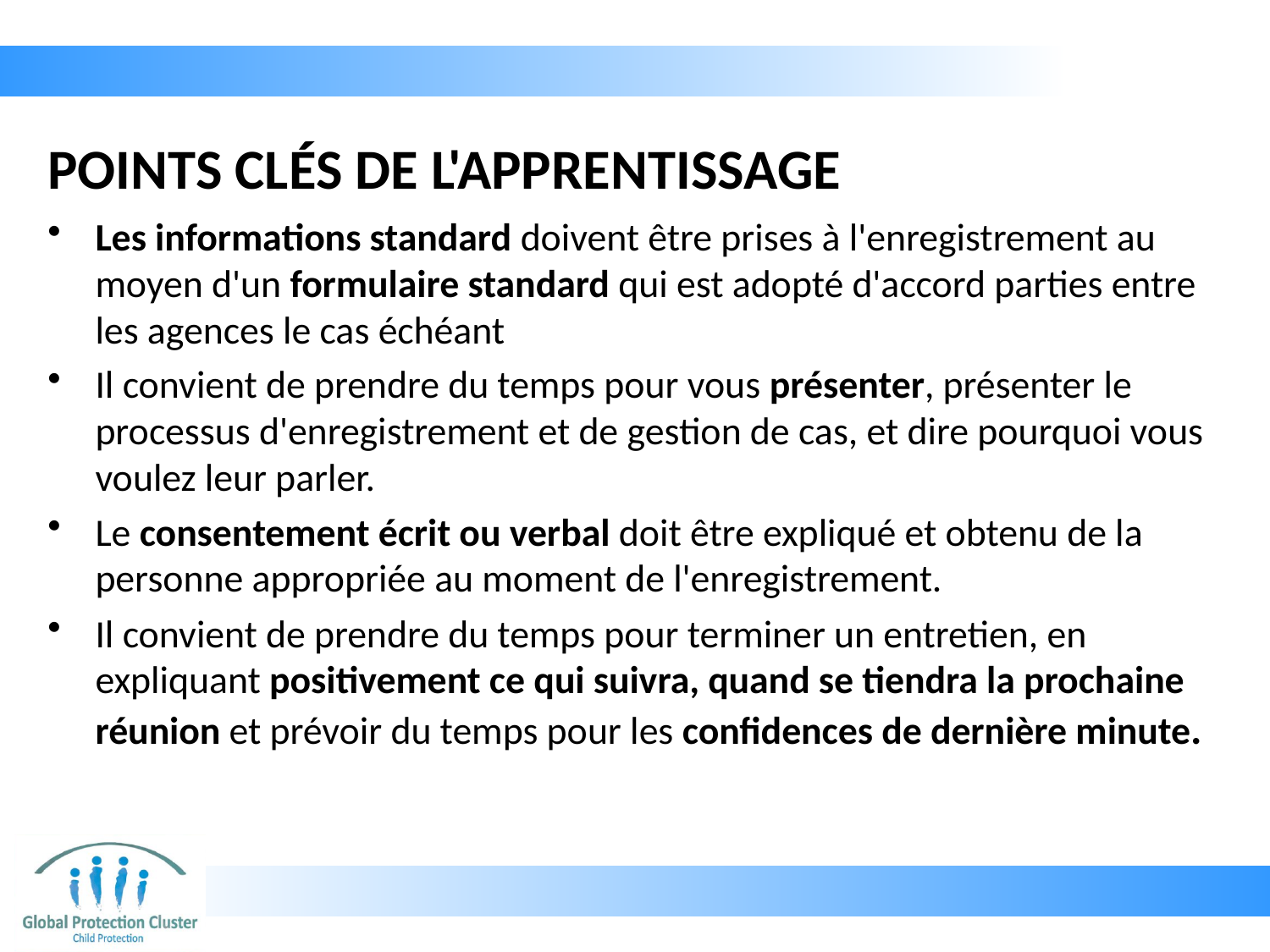

# POINTS CLÉS DE L'APPRENTISSAGE
Les informations standard doivent être prises à l'enregistrement au moyen d'un formulaire standard qui est adopté d'accord parties entre les agences le cas échéant
Il convient de prendre du temps pour vous présenter, présenter le processus d'enregistrement et de gestion de cas, et dire pourquoi vous voulez leur parler.
Le consentement écrit ou verbal doit être expliqué et obtenu de la personne appropriée au moment de l'enregistrement.
Il convient de prendre du temps pour terminer un entretien, en expliquant positivement ce qui suivra, quand se tiendra la prochaine réunion et prévoir du temps pour les confidences de dernière minute.